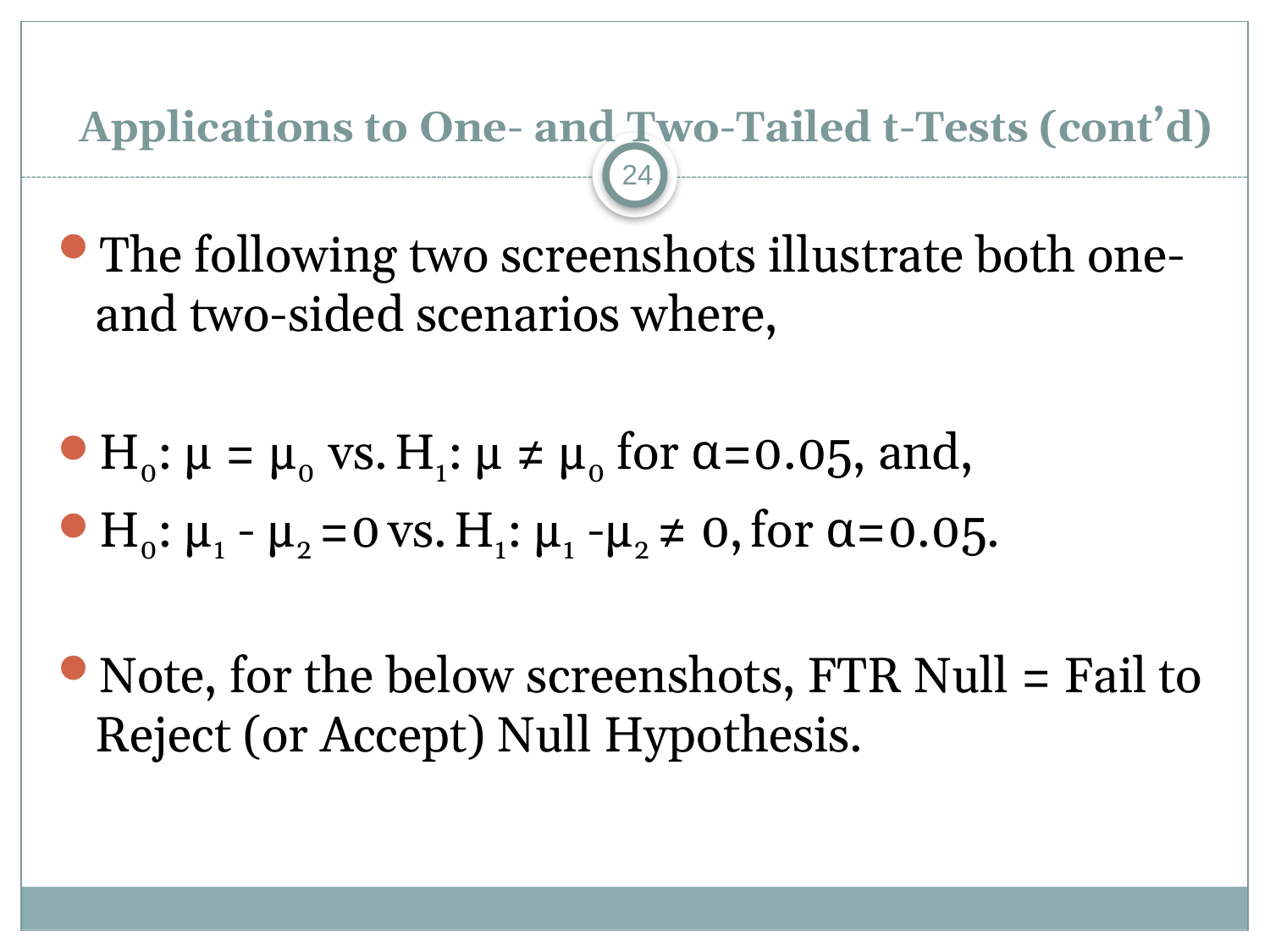

# Applications to One- and Two-Tailed t-Tests (cont’d)
24
The following two screenshots illustrate both one- and two-sided scenarios where,

H0: µ = µ0  vs. H1: µ ≠ µ0 for α=0.05, and,
H0: µ1 - µ2 =0 vs. H1: µ1 -µ2 ≠ 0, for α=0.05.

Note, for the below screenshots, FTR Null = Fail to Reject (or Accept) Null Hypothesis.